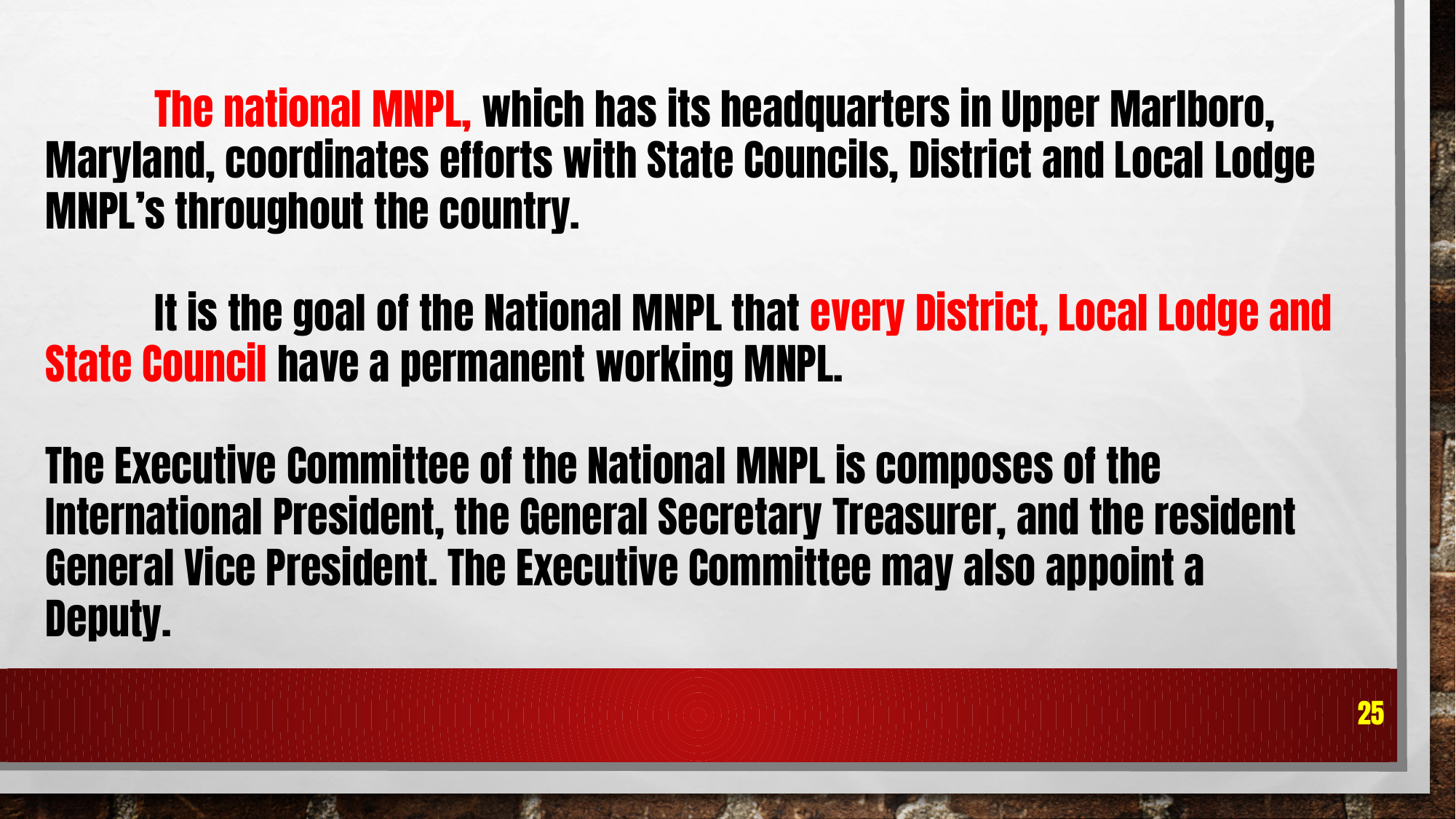

The national MNPL, which has its headquarters in Upper Marlboro, Maryland, coordinates efforts with State Councils, District and Local Lodge MNPL’s throughout the country.

	It is the goal of the National MNPL that every District, Local Lodge and State Council have a permanent working MNPL.

The Executive Committee of the National MNPL is composes of the International President, the General Secretary Treasurer, and the resident General Vice President. The Executive Committee may also appoint a Deputy.
25